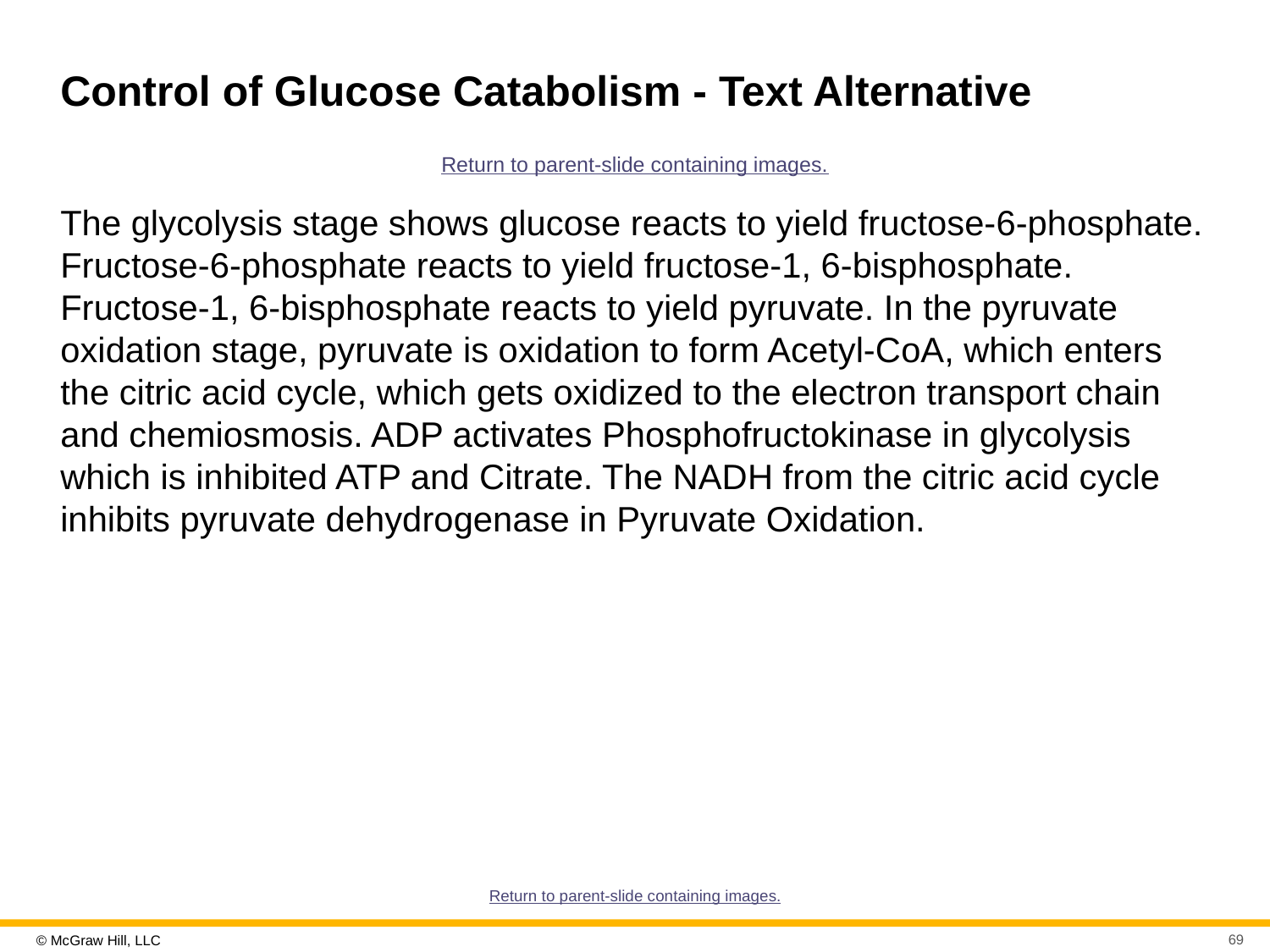

# Control of Glucose Catabolism - Text Alternative
Return to parent-slide containing images.
The glycolysis stage shows glucose reacts to yield fructose-6-phosphate. Fructose-6-phosphate reacts to yield fructose-1, 6-bisphosphate. Fructose-1, 6-bisphosphate reacts to yield pyruvate. In the pyruvate oxidation stage, pyruvate is oxidation to form Acetyl-CoA, which enters the citric acid cycle, which gets oxidized to the electron transport chain and chemiosmosis. ADP activates Phosphofructokinase in glycolysis which is inhibited ATP and Citrate. The NADH from the citric acid cycle inhibits pyruvate dehydrogenase in Pyruvate Oxidation.
Return to parent-slide containing images.
69